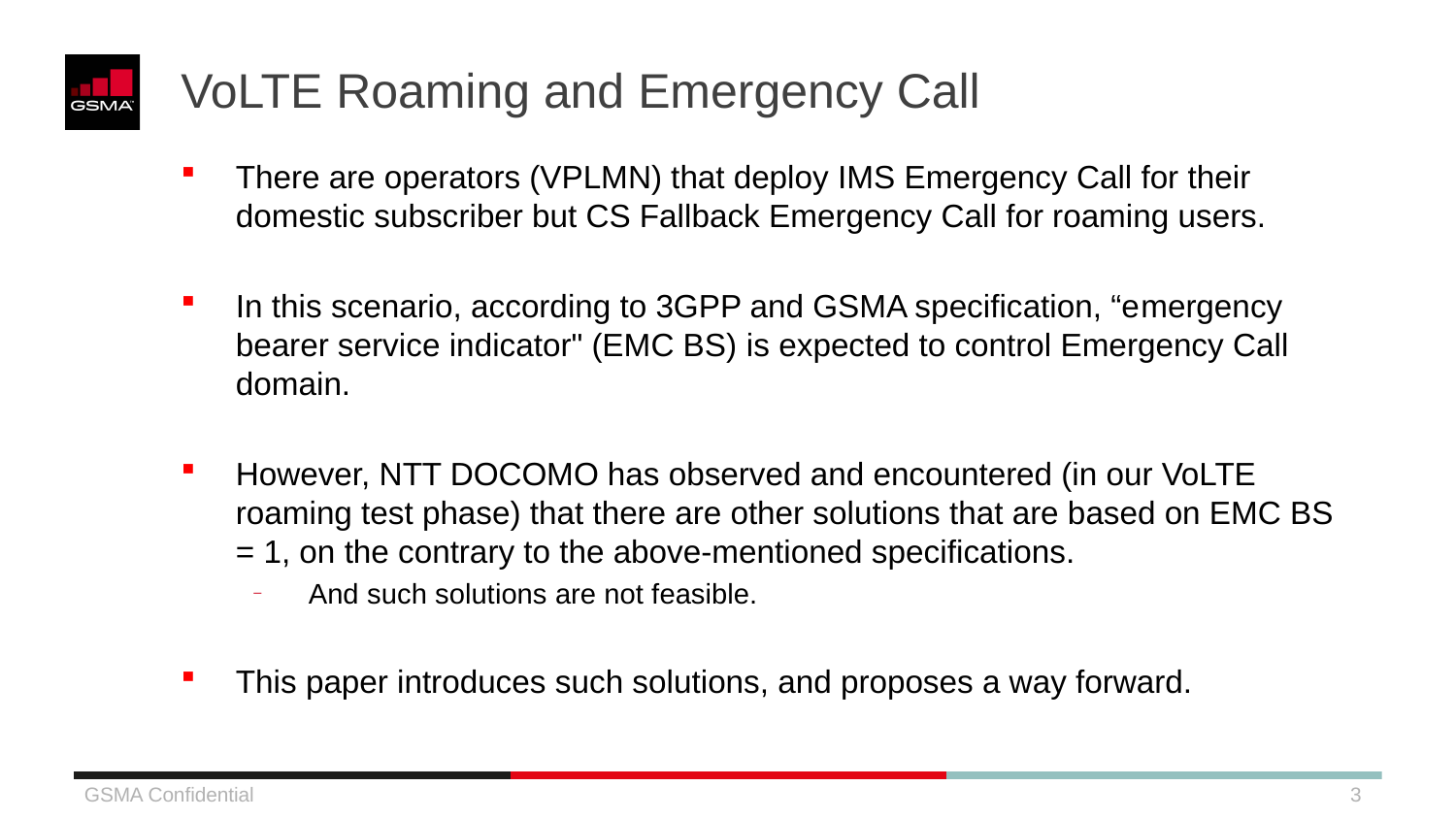

# VoLTE Roaming and Emergency Call
There are operators (VPLMN) that deploy IMS Emergency Call for their domestic subscriber but CS Fallback Emergency Call for roaming users.

In this scenario, according to 3GPP and GSMA specification, “emergency bearer service indicator" (EMC BS) is expected to control Emergency Call domain.

However, NTT DOCOMO has observed and encountered (in our VoLTE roaming test phase) that there are other solutions that are based on EMC BS = 1, on the contrary to the above-mentioned specifications.
And such solutions are not feasible.

This paper introduces such solutions, and proposes a way forward.
GSMA Confidential
3